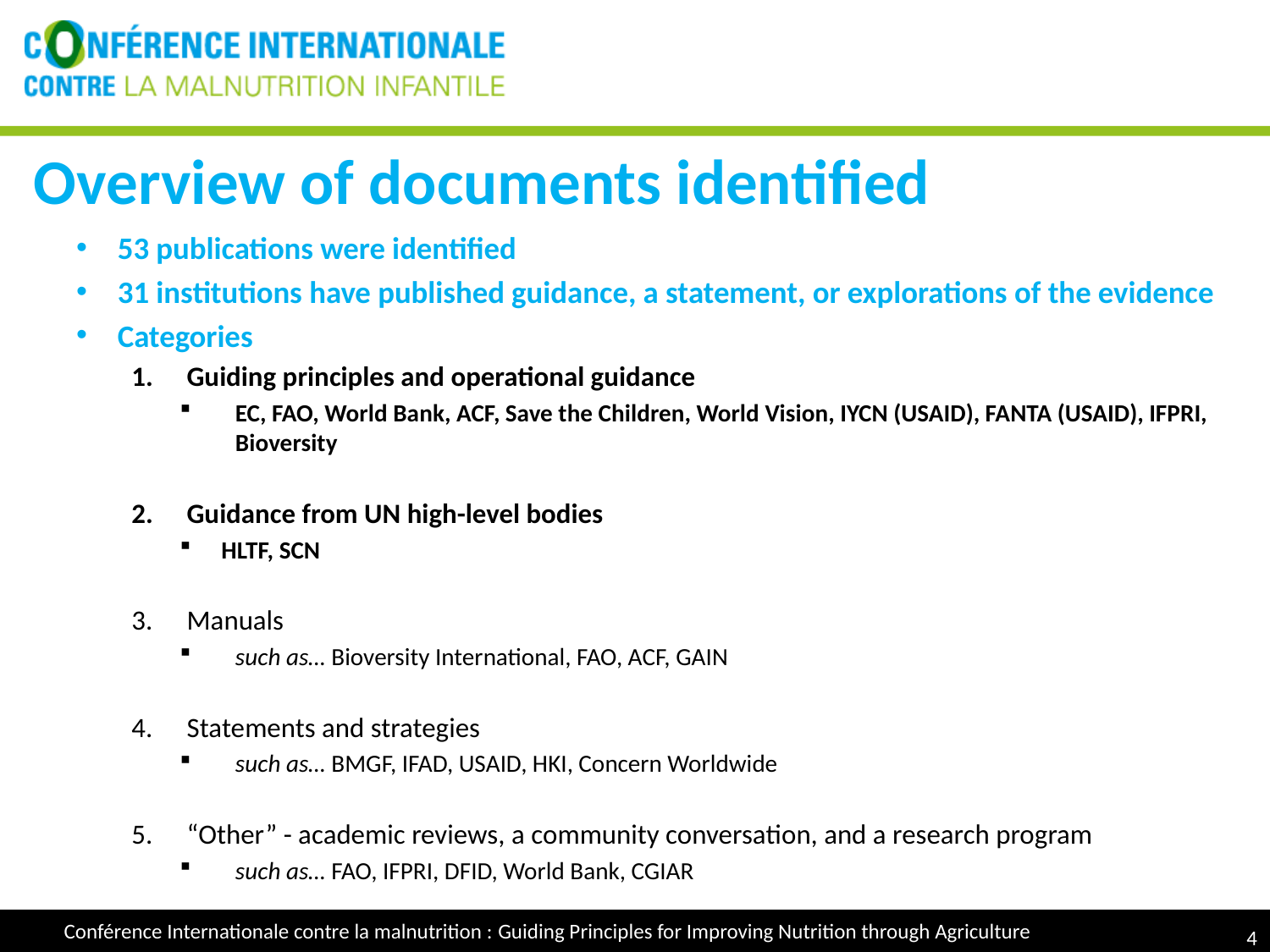

# Overview of documents identified
53 publications were identified
31 institutions have published guidance, a statement, or explorations of the evidence
Categories
Guiding principles and operational guidance
EC, FAO, World Bank, ACF, Save the Children, World Vision, IYCN (USAID), FANTA (USAID), IFPRI, Bioversity

Guidance from UN high-level bodies
HLTF, SCN

Manuals
such as… Bioversity International, FAO, ACF, GAIN

Statements and strategies
such as… BMGF, IFAD, USAID, HKI, Concern Worldwide

“Other” - academic reviews, a community conversation, and a research program
such as… FAO, IFPRI, DFID, World Bank, CGIAR
4